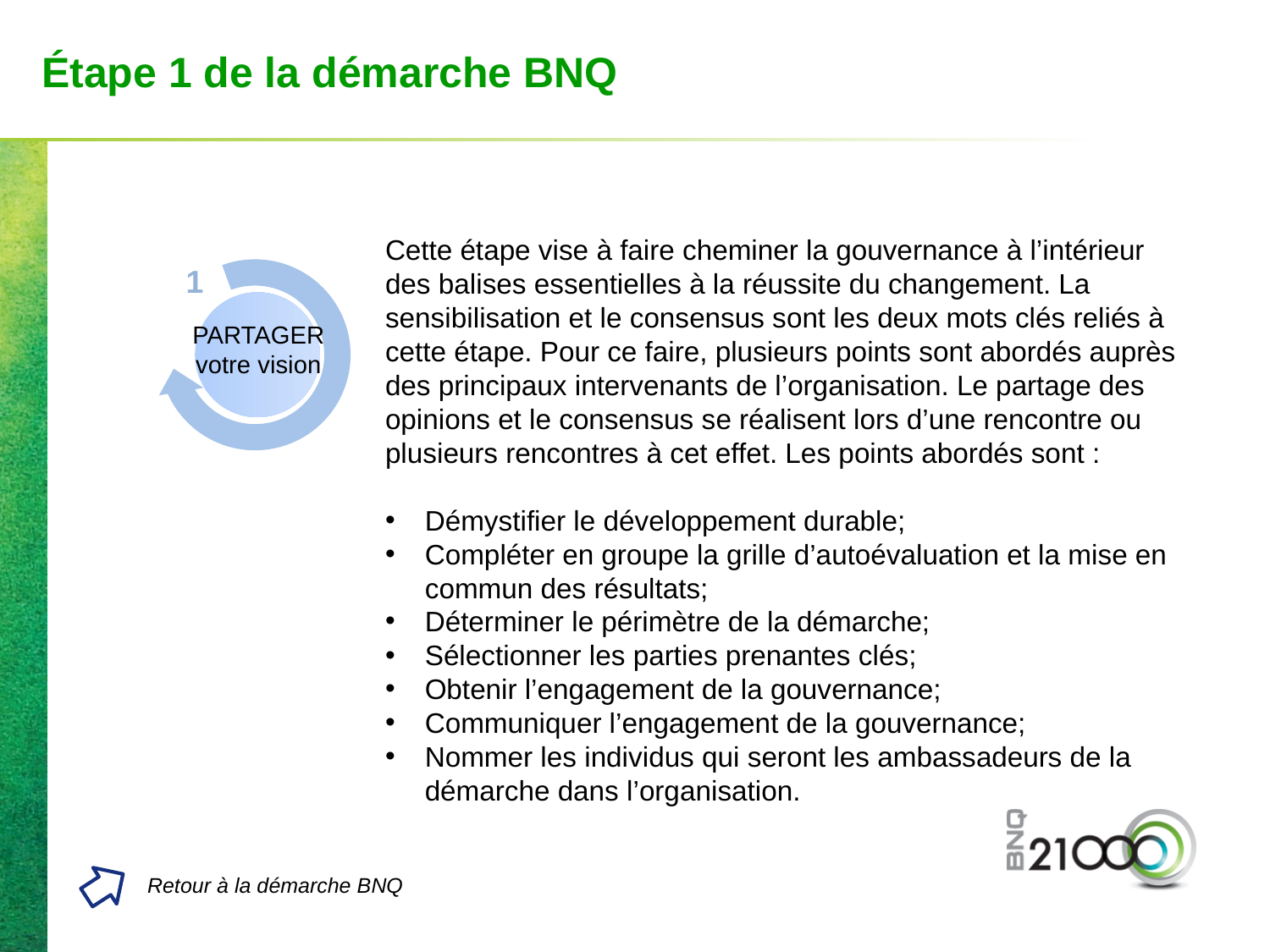

# Étape 1 de la démarche BNQ
Cette étape vise à faire cheminer la gouvernance à l’intérieur
des balises essentielles à la réussite du changement. La sensibilisation et le consensus sont les deux mots clés reliés à cette étape. Pour ce faire, plusieurs points sont abordés auprès des principaux intervenants de l’organisation. Le partage des opinions et le consensus se réalisent lors d’une rencontre ou plusieurs rencontres à cet effet. Les points abordés sont :

Démystifier le développement durable;
Compléter en groupe la grille d’autoévaluation et la mise en commun des résultats;
Déterminer le périmètre de la démarche;
Sélectionner les parties prenantes clés;
Obtenir l’engagement de la gouvernance;
Communiquer l’engagement de la gouvernance;
Nommer les individus qui seront les ambassadeurs de la démarche dans l’organisation.

1

PARTAGER
votre vision

Retour à la démarche BNQ